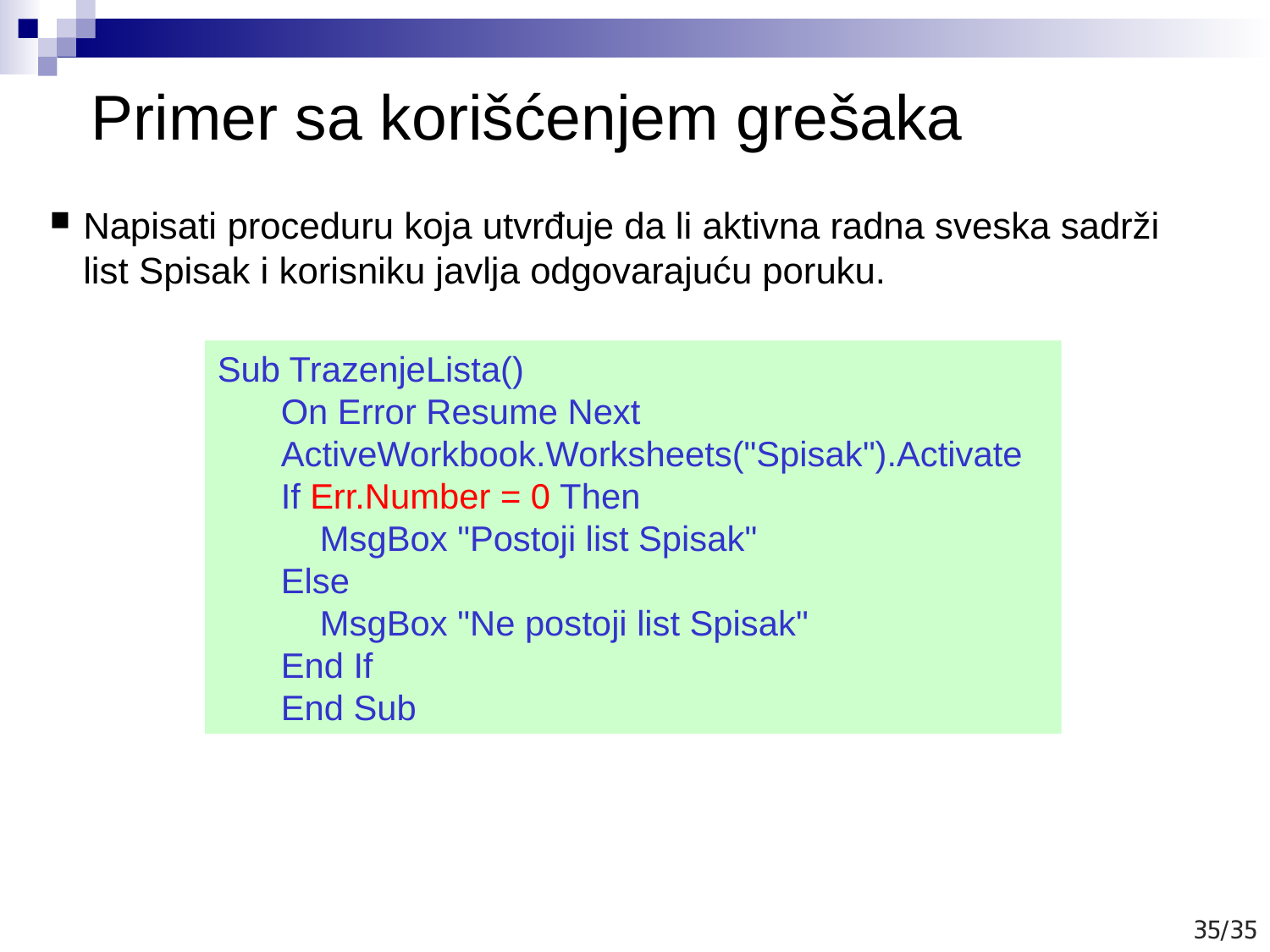

# Primer sa korišćenjem grešaka
Napisati proceduru koja utvrđuje da li aktivna radna sveska sadrži list Spisak i korisniku javlja odgovarajuću poruku.
Sub TrazenjeLista()
On Error Resume Next
ActiveWorkbook.Worksheets("Spisak").Activate
If Err.Number = 0 Then
    MsgBox "Postoji list Spisak"
Else
    MsgBox "Ne postoji list Spisak"
End If
End Sub
35/35